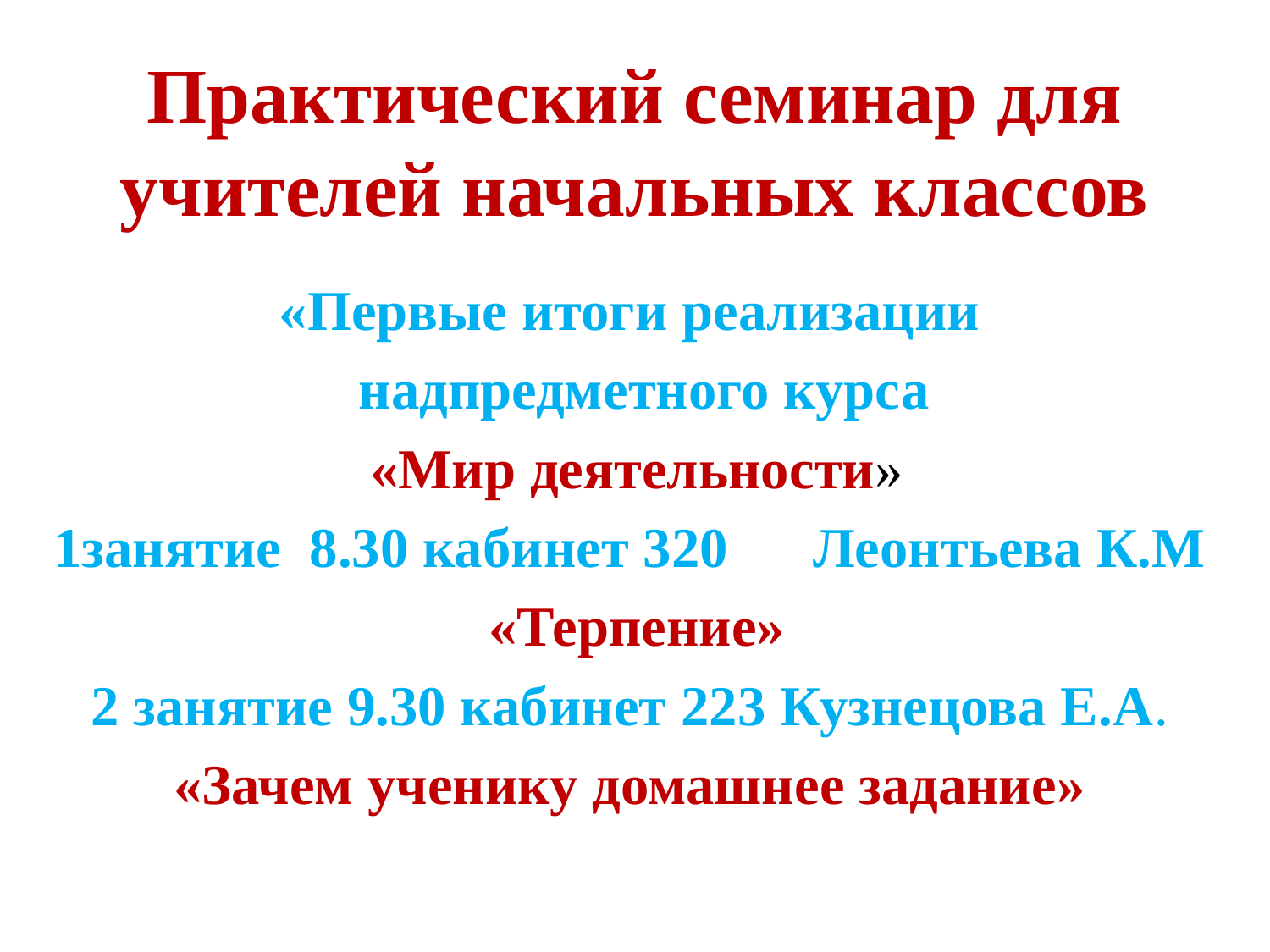

# Практический семинар для учителей начальных классов
«Первые итоги реализации
  надпредметного курса
 «Мир деятельности»
1занятие  8.30 кабинет 320      Леонтьева К.М
 «Терпение»
2 занятие 9.30 кабинет 223 Кузнецова Е.А.
«Зачем ученику домашнее задание»